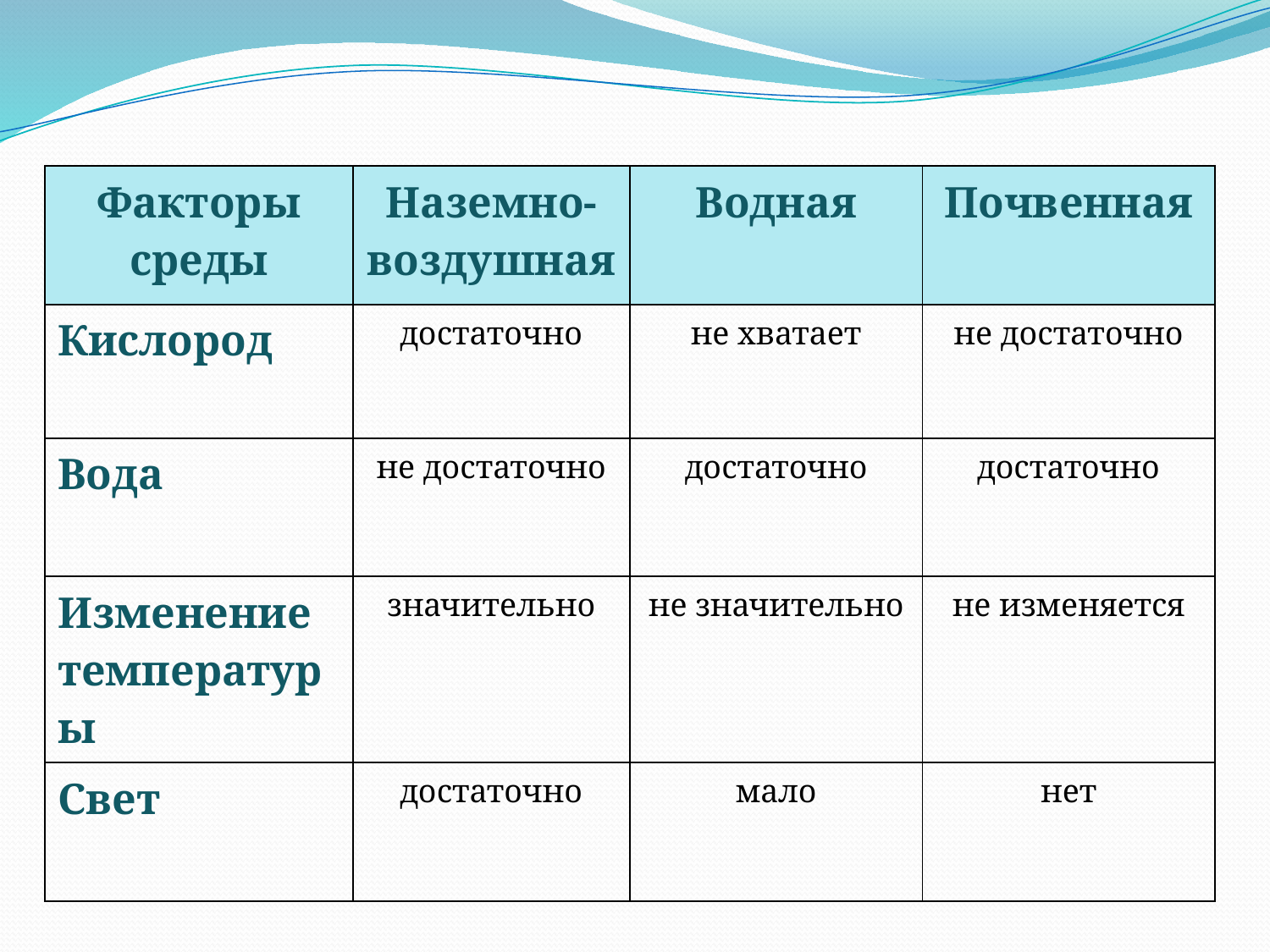

| Факторы среды | Наземно-воздушная | Водная | Почвенная |
| --- | --- | --- | --- |
| Кислород | достаточно | не хватает | не достаточно |
| Вода | не достаточно | достаточно | достаточно |
| Изменение температуры | значительно | не значительно | не изменяется |
| Свет | достаточно | мало | нет |